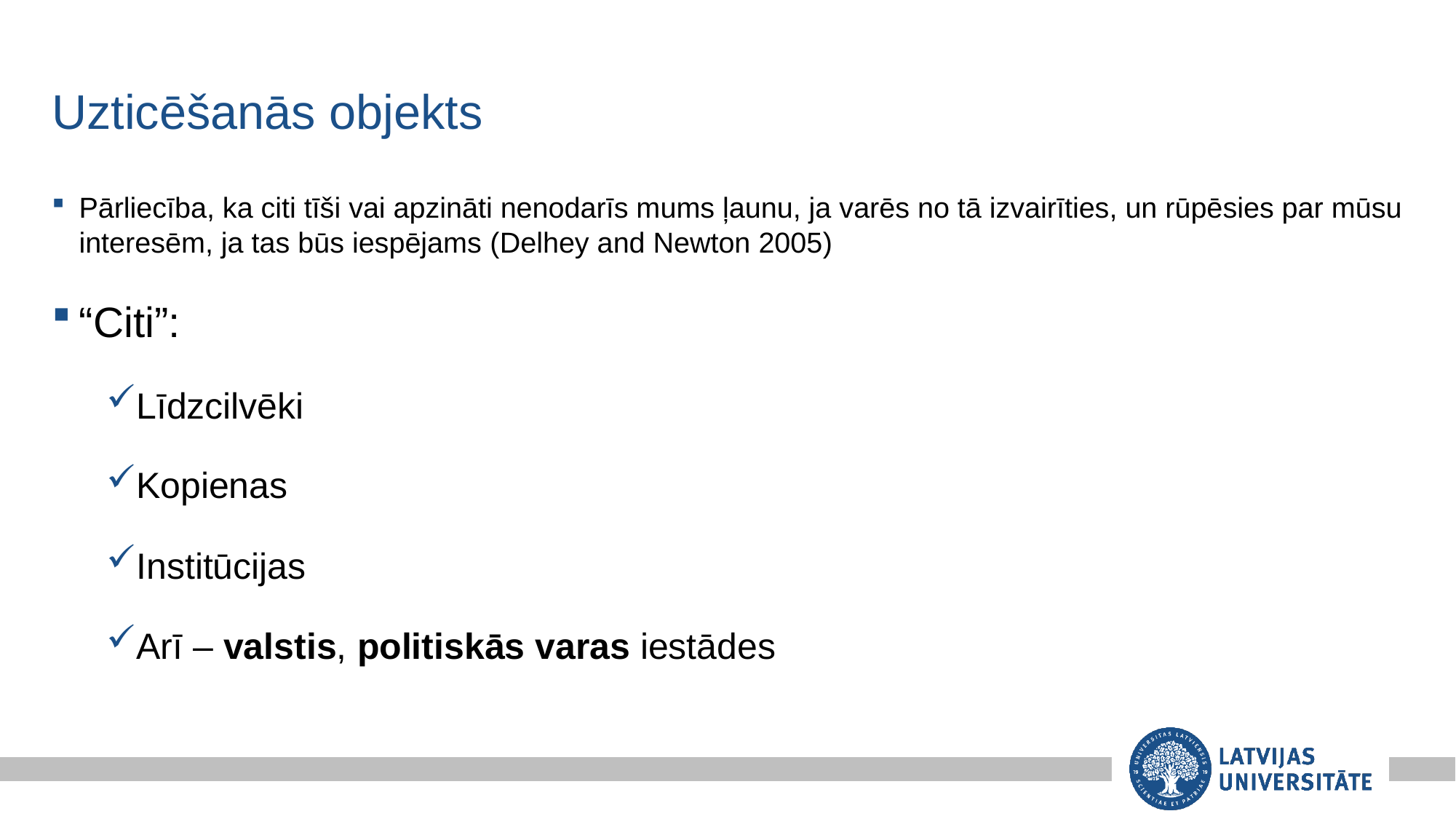

# Uzticēšanās objekts
Pārliecība, ka citi tīši vai apzināti nenodarīs mums ļaunu, ja varēs no tā izvairīties, un rūpēsies par mūsu interesēm, ja tas būs iespējams (Delhey and Newton 2005)
“Citi”:
Līdzcilvēki
Kopienas
Institūcijas
Arī – valstis, politiskās varas iestādes